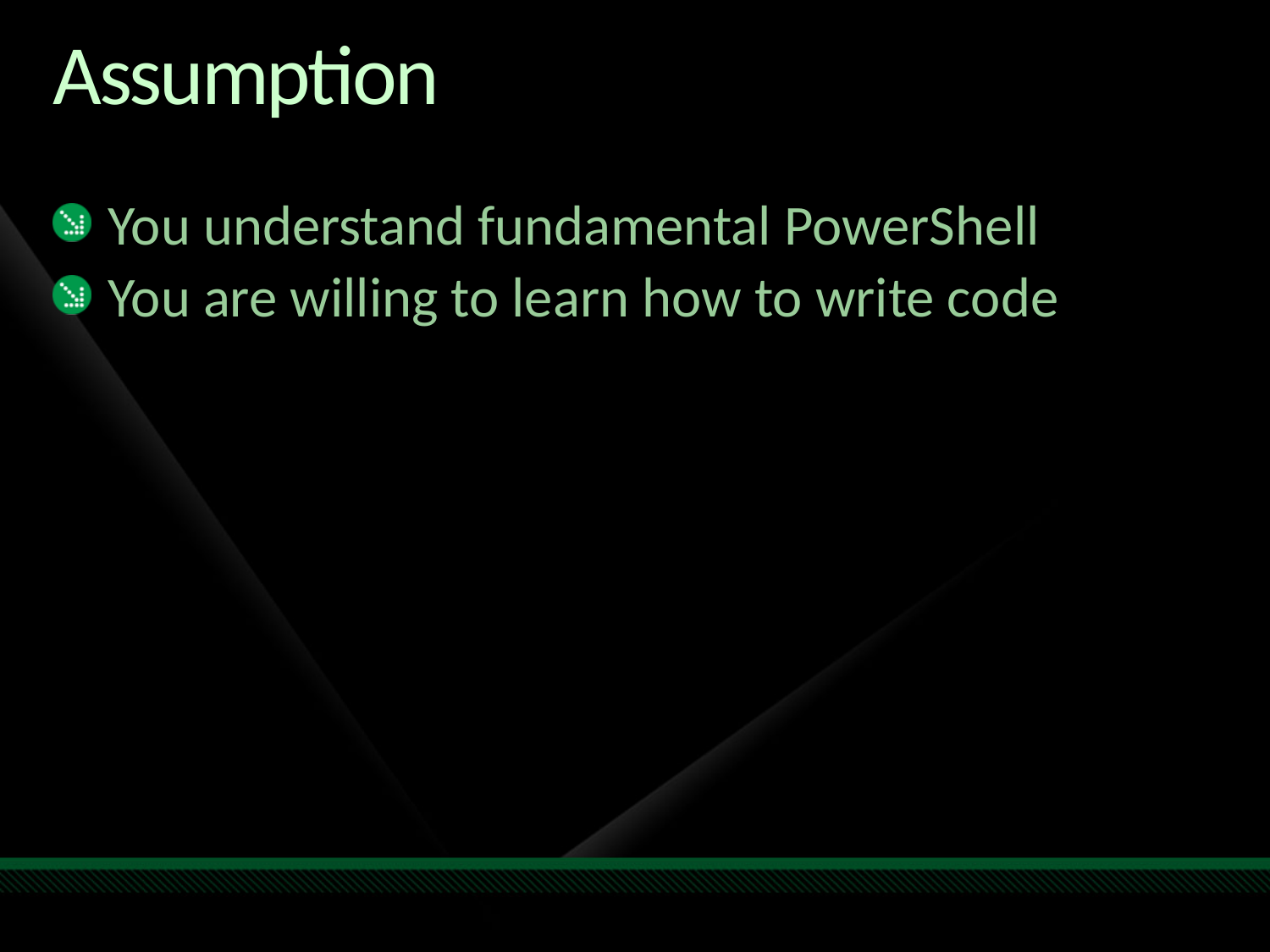

# Assumption
You understand fundamental PowerShell
You are willing to learn how to write code